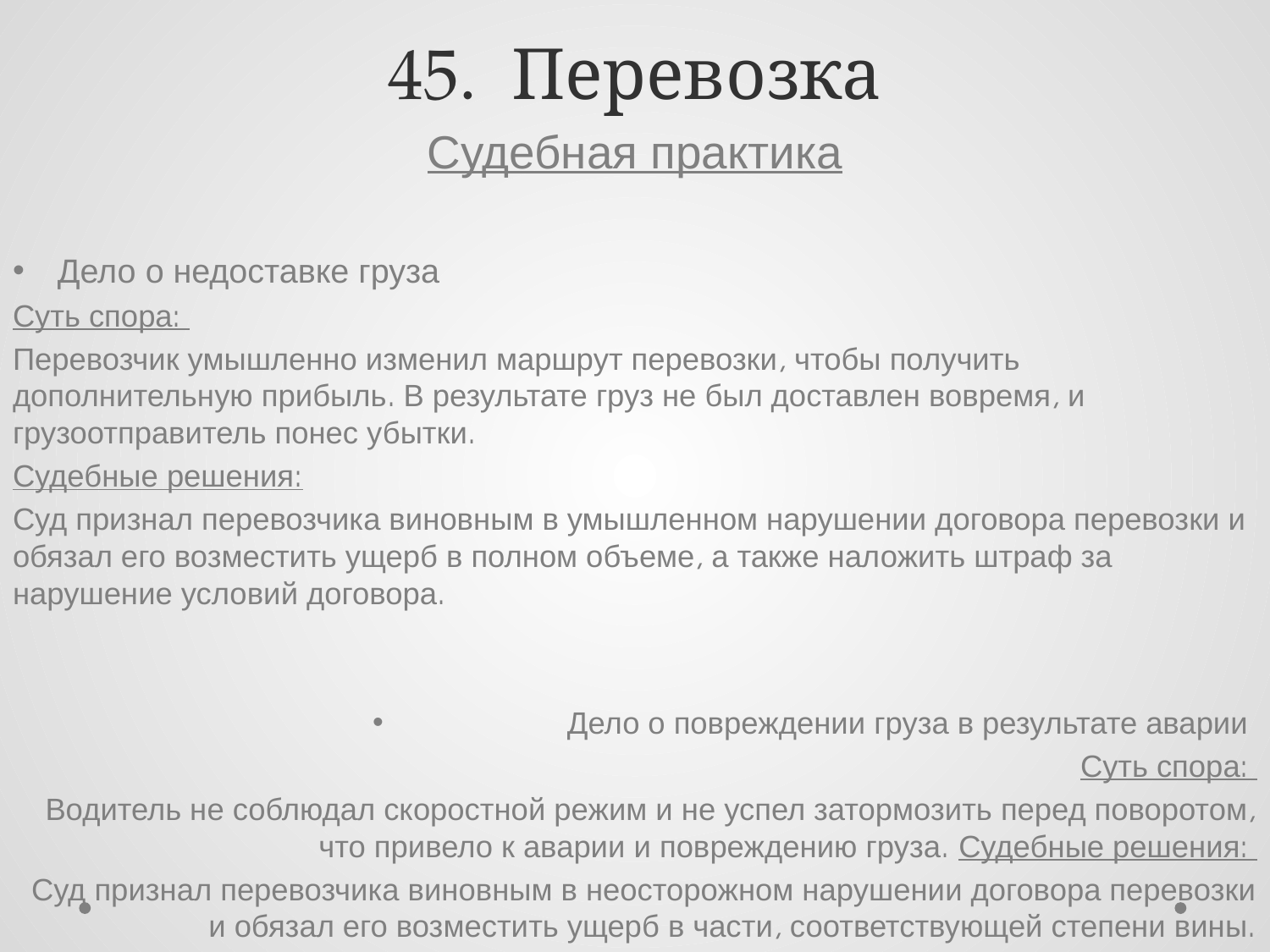

# 45.  Перевозка
Судебная практика

Дело о недоставке груза
Суть спора:
Перевозчик умышленно изменил маршрут перевозки, чтобы получить дополнительную прибыль. В результате груз не был доставлен вовремя, и грузоотправитель понес убытки.
Судебные решения:
Суд признал перевозчика виновным в умышленном нарушении договора перевозки и обязал его возместить ущерб в полном объеме, а также наложить штраф за нарушение условий договора.

Дело о повреждении груза в результате аварии
Суть спора:
Водитель не соблюдал скоростной режим и не успел затормозить перед поворотом, что привело к аварии и повреждению груза. Судебные решения:
Суд признал перевозчика виновным в неосторожном нарушении договора перевозки и обязал его возместить ущерб в части, соответствующей степени вины.